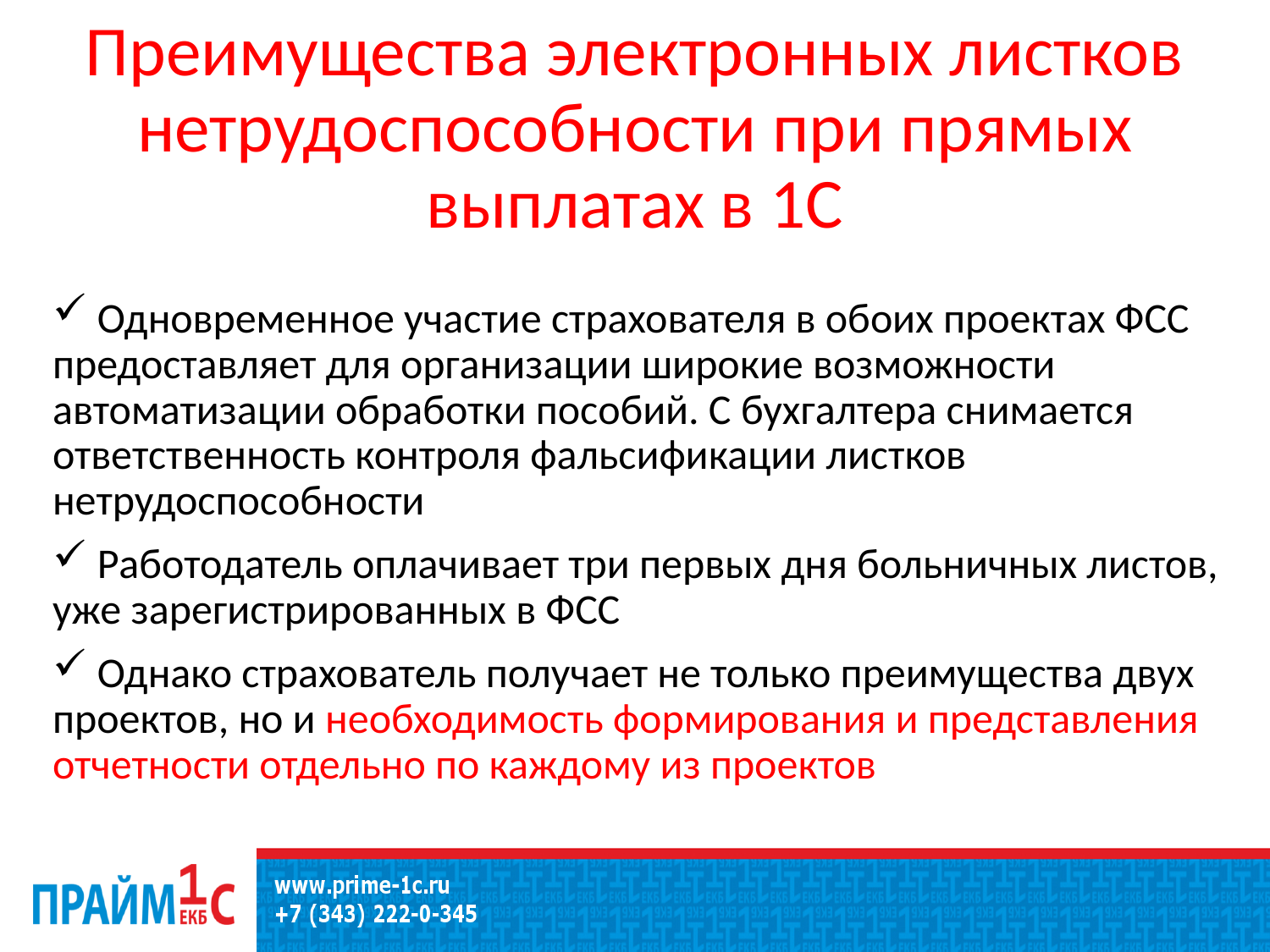

Преимущества электронных листков нетрудоспособности при прямых выплатах в 1С
 Одновременное участие страхователя в обоих проектах ФСС предоставляет для организации широкие возможности автоматизации обработки пособий. С бухгалтера снимается ответственность контроля фальсификации листков нетрудоспособности
 Работодатель оплачивает три первых дня больничных листов, уже зарегистрированных в ФСС
 Однако страхователь получает не только преимущества двух проектов, но и необходимость формирования и представления отчетности отдельно по каждому из проектов